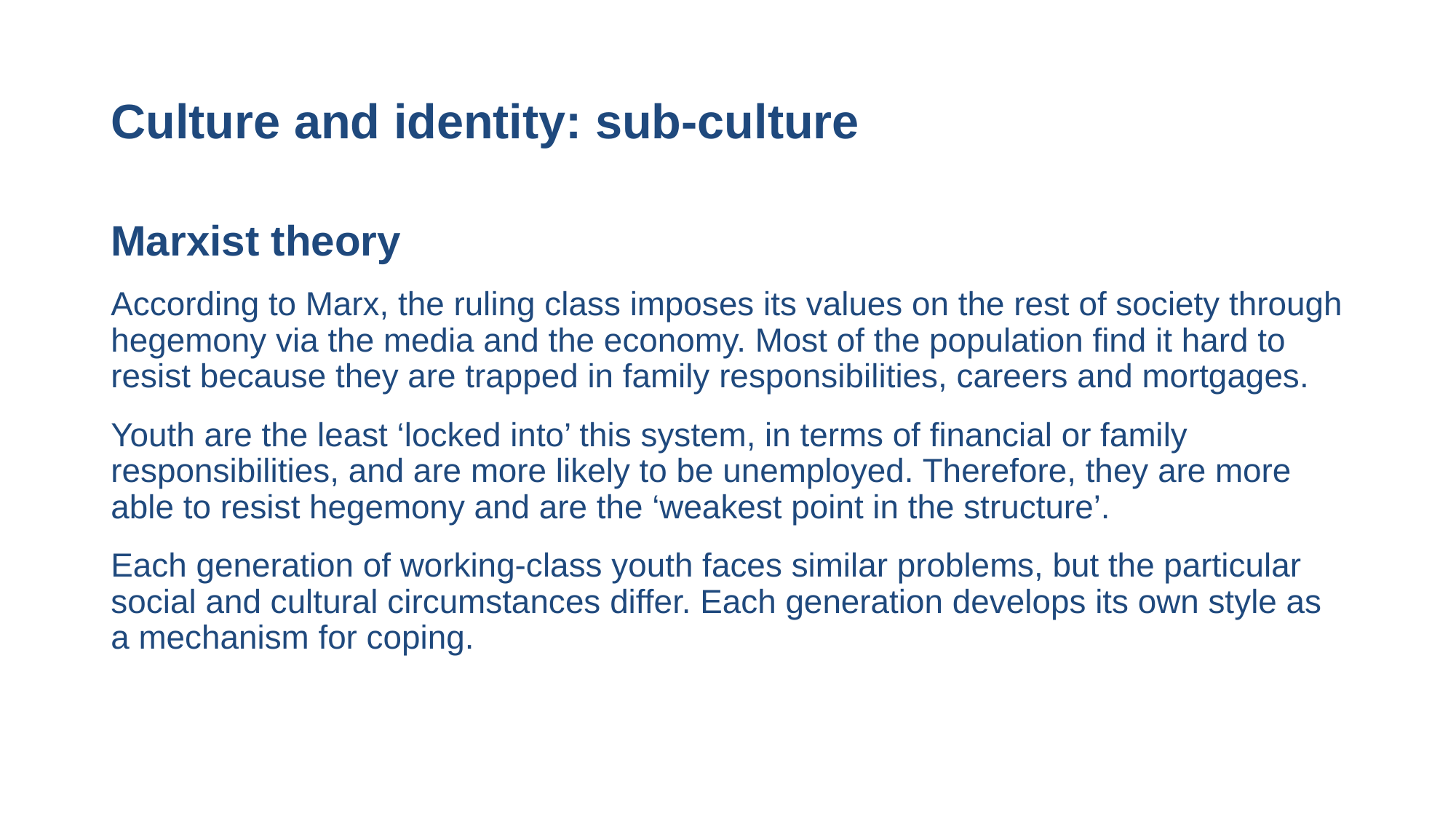

# Culture and identity: sub-culture
Marxist theory
According to Marx, the ruling class imposes its values on the rest of society through hegemony via the media and the economy. Most of the population find it hard to resist because they are trapped in family responsibilities, careers and mortgages.
Youth are the least ‘locked into’ this system, in terms of financial or family responsibilities, and are more likely to be unemployed. Therefore, they are more able to resist hegemony and are the ‘weakest point in the structure’.
Each generation of working-class youth faces similar problems, but the particular social and cultural circumstances differ. Each generation develops its own style as a mechanism for coping.